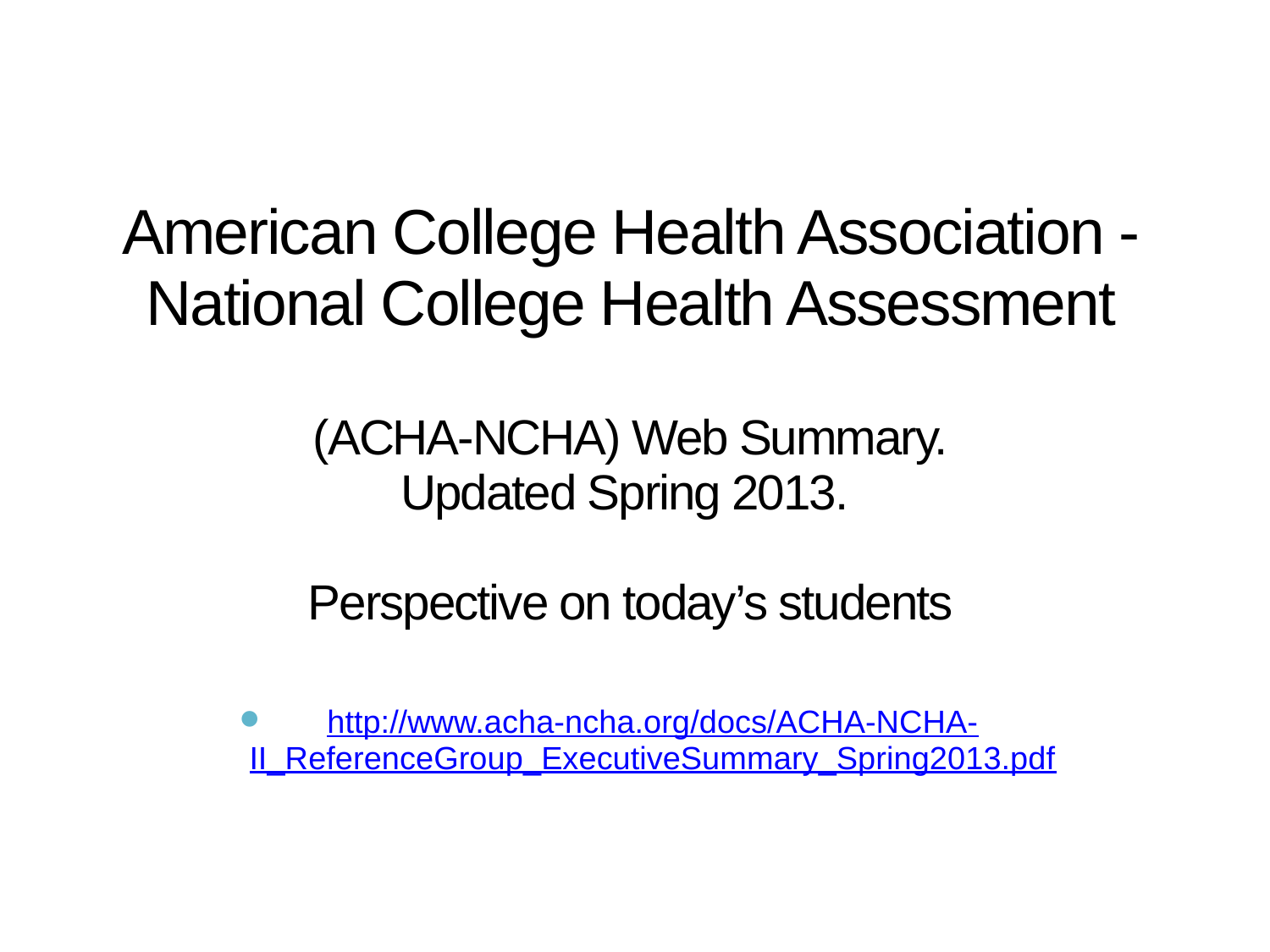

American College Health Association -
National College Health Assessment
 (ACHA-NCHA) Web Summary.
Updated Spring 2013.

Perspective on today’s students
http://www.acha-ncha.org/docs/ACHA-NCHA-II_ReferenceGroup_ExecutiveSummary_Spring2013.pdf